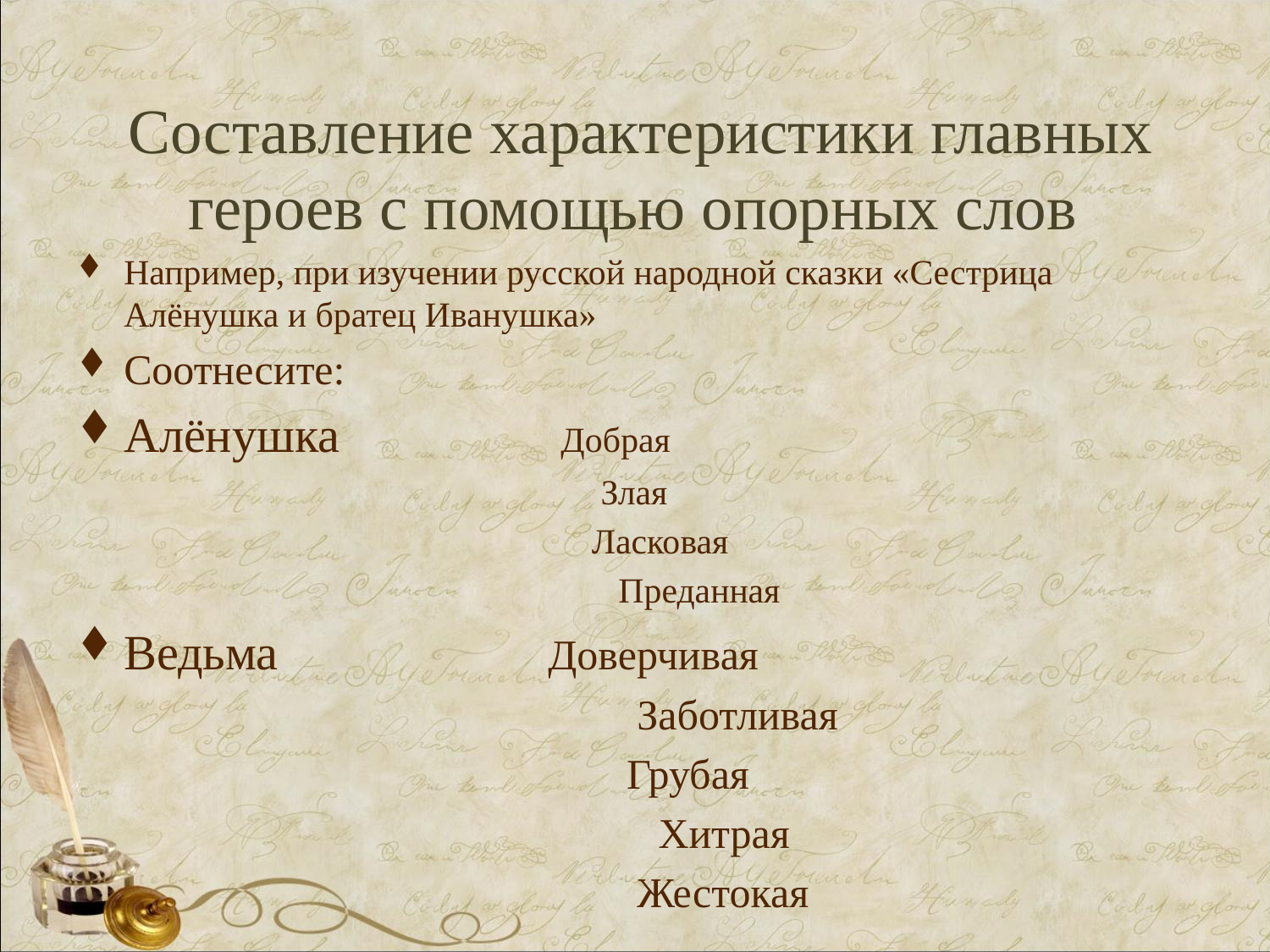

# Составление характеристики главных героев с помощью опорных слов
Например, при изучении русской народной сказки «Сестрица Алёнушка и братец Иванушка»
Соотнесите:
Алёнушка                  Добрая
                                                           Злая
                                                          Ласковая
                                                             Преданная
Ведьма                      Доверчивая
                                                     Заботливая
                                                    Грубая
                                                       Хитрая
                                                     Жестокая